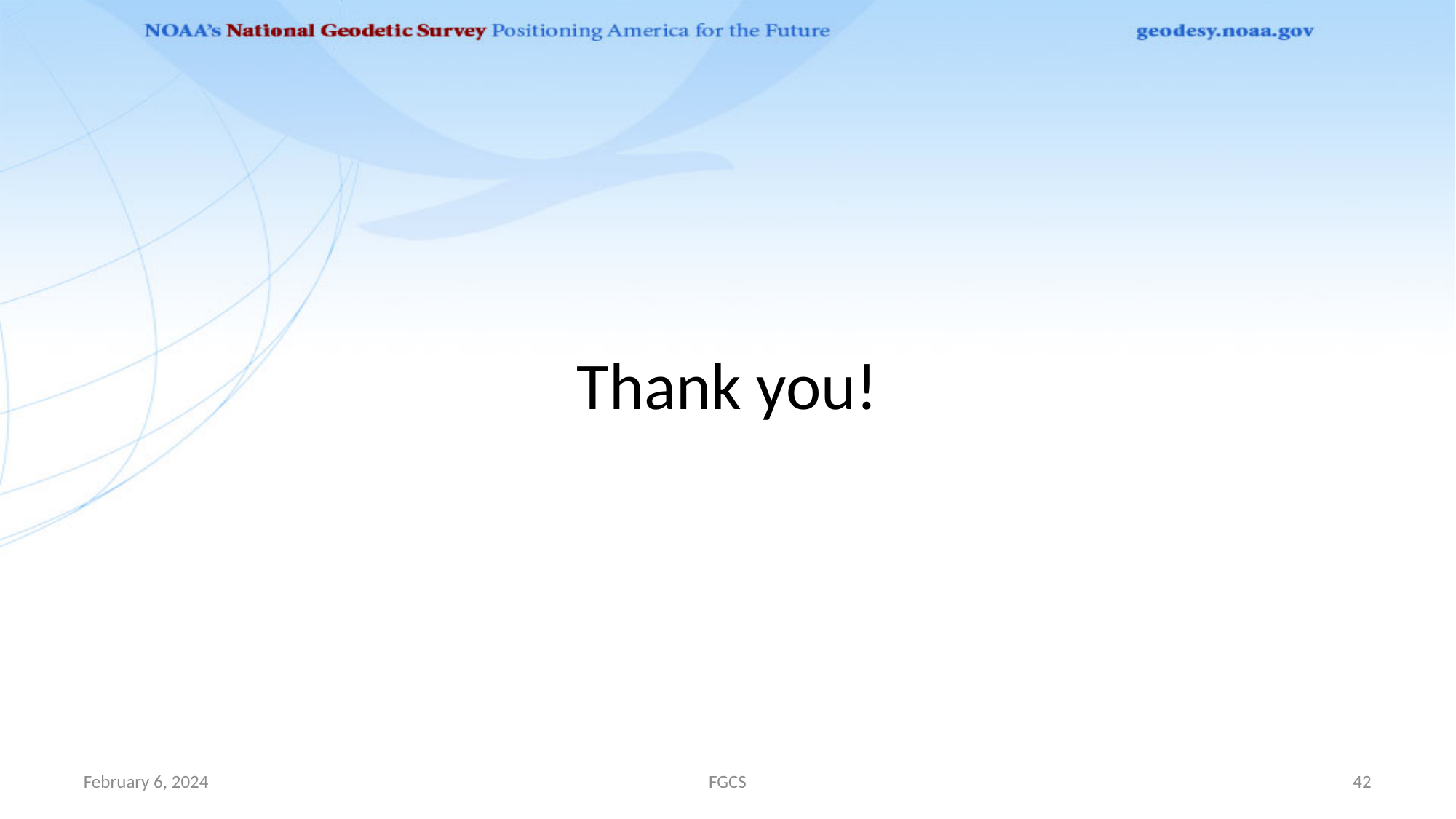

# Thank you!
February 6, 2024
FGCS
42